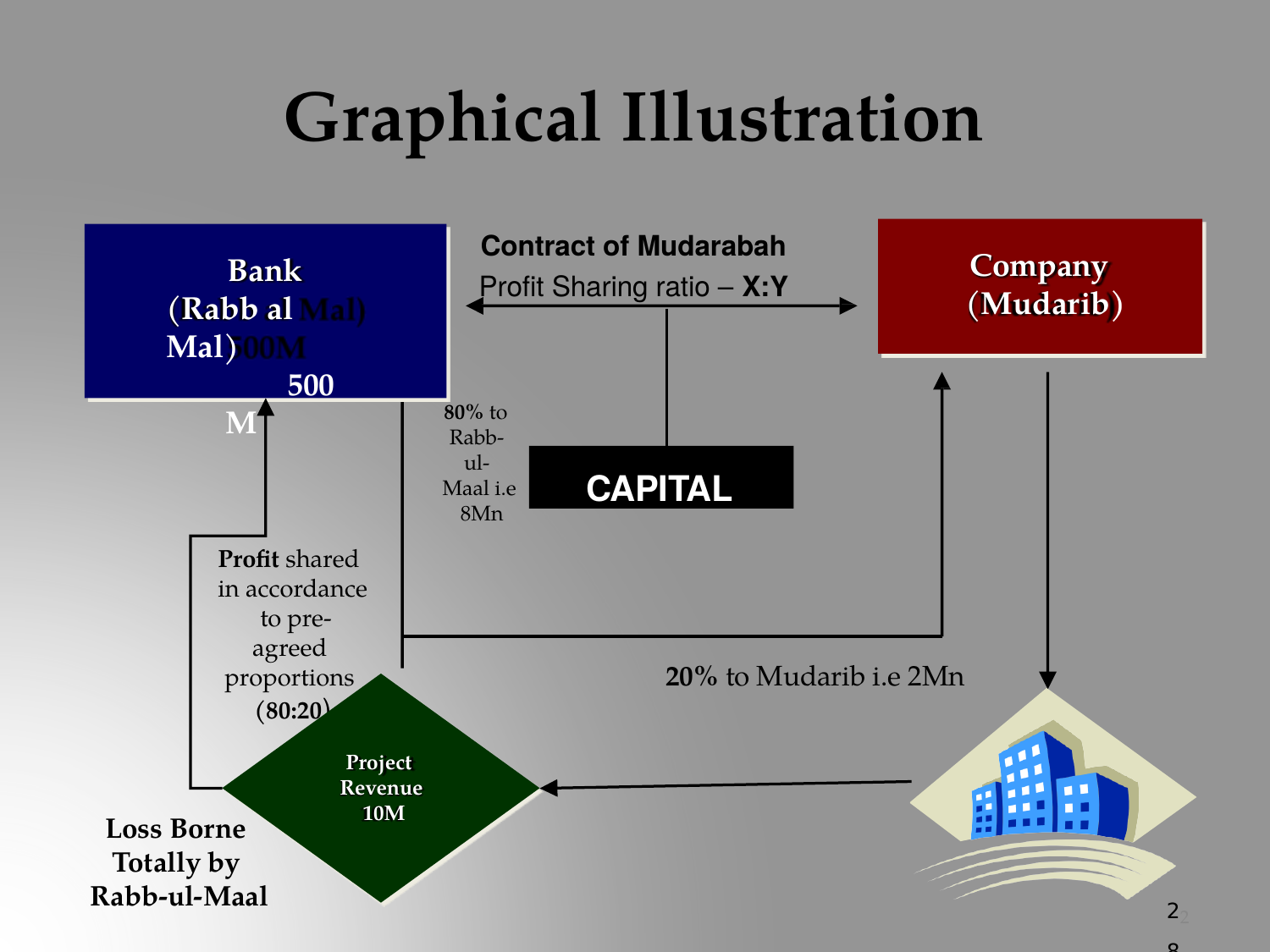

# Graphical Illustration

Company
(Mudarib)
Contract of Mudarabah
Profit Sharing ratio – X:Y

Bank  (Rabb al Mal)
500M

80% to  Rabb-  ul-  Maal i.e  8Mn
CAPITAL
Profit shared  in accordance  to pre-agreed  proportions  (80:20)
20% to Mudarib i.e 2Mn

Project  Revenue  10M
Loss Borne  Totally by  Rabb-ul-Maal
2288